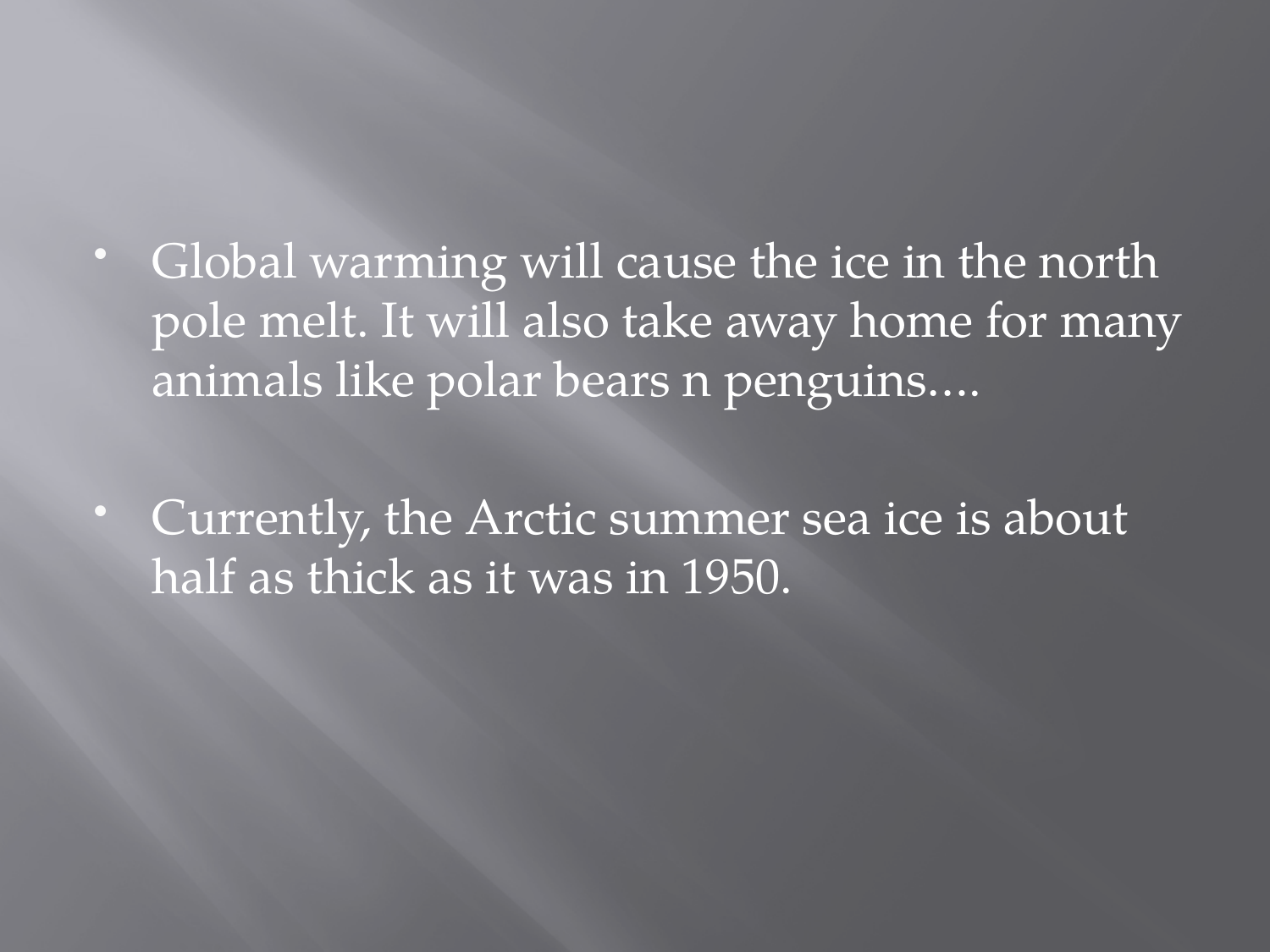

#
Global warming will cause the ice in the north pole melt. It will also take away home for many animals like polar bears n penguins….

Currently, the Arctic summer sea ice is about half as thick as it was in 1950.